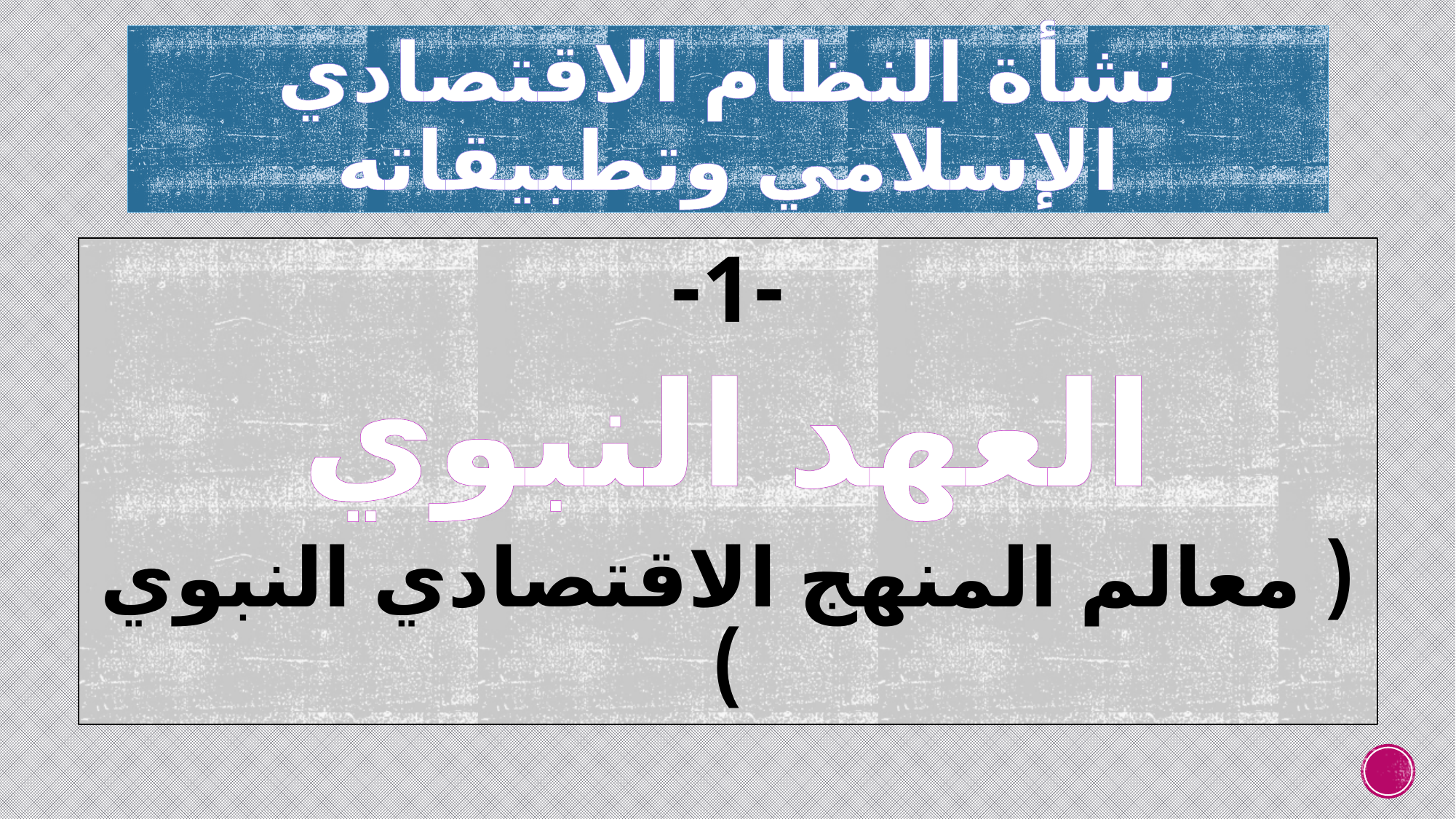

# نشأة النظام الاقتصادي الإسلامي وتطبيقاته
-1-
العهد النبوي
( معالم المنهج الاقتصادي النبوي )